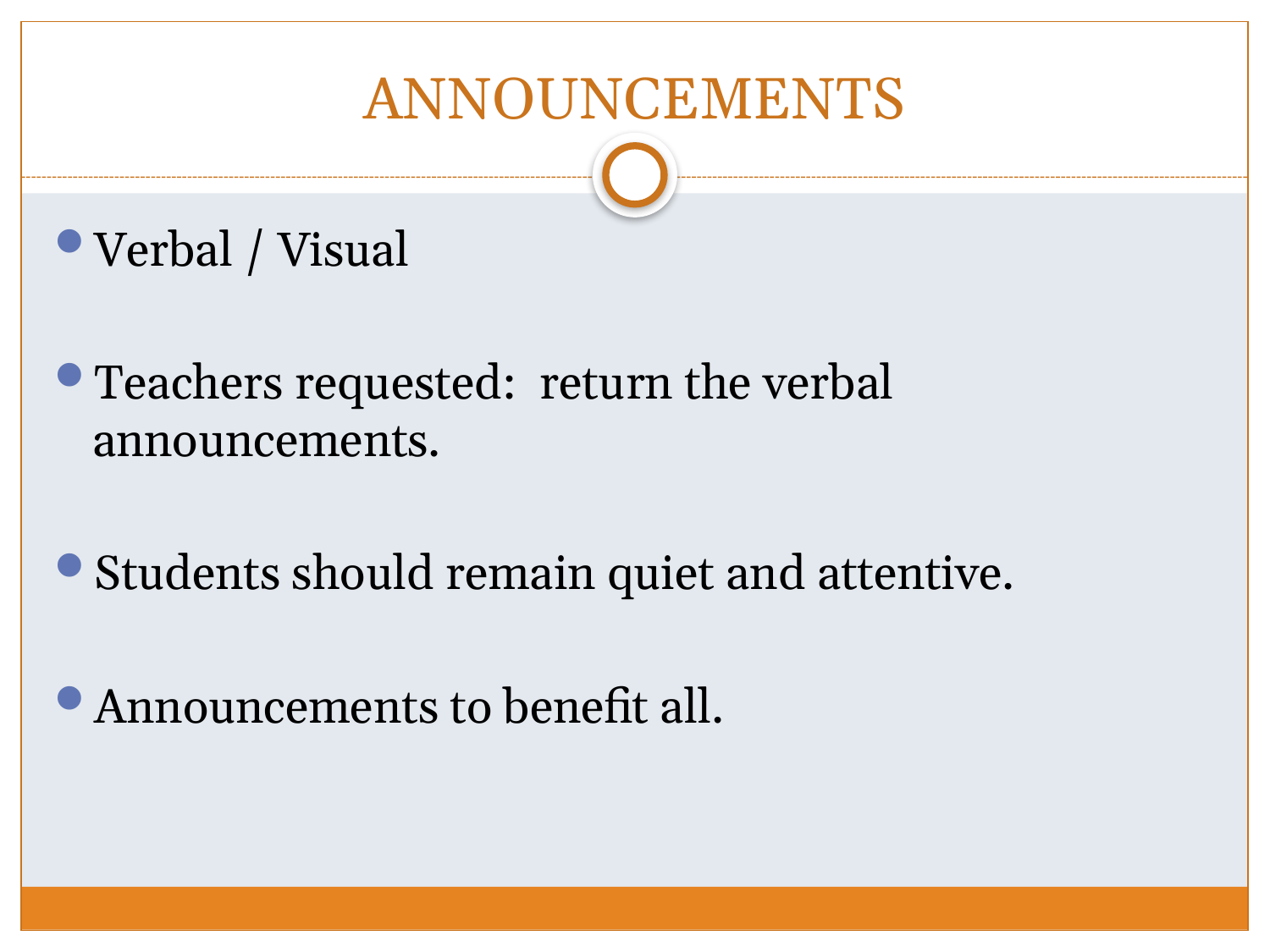

# ANNOUNCEMENTS
Verbal / Visual

Teachers requested:  return the verbal announcements.

Students should remain quiet and attentive.

Announcements to benefit all.